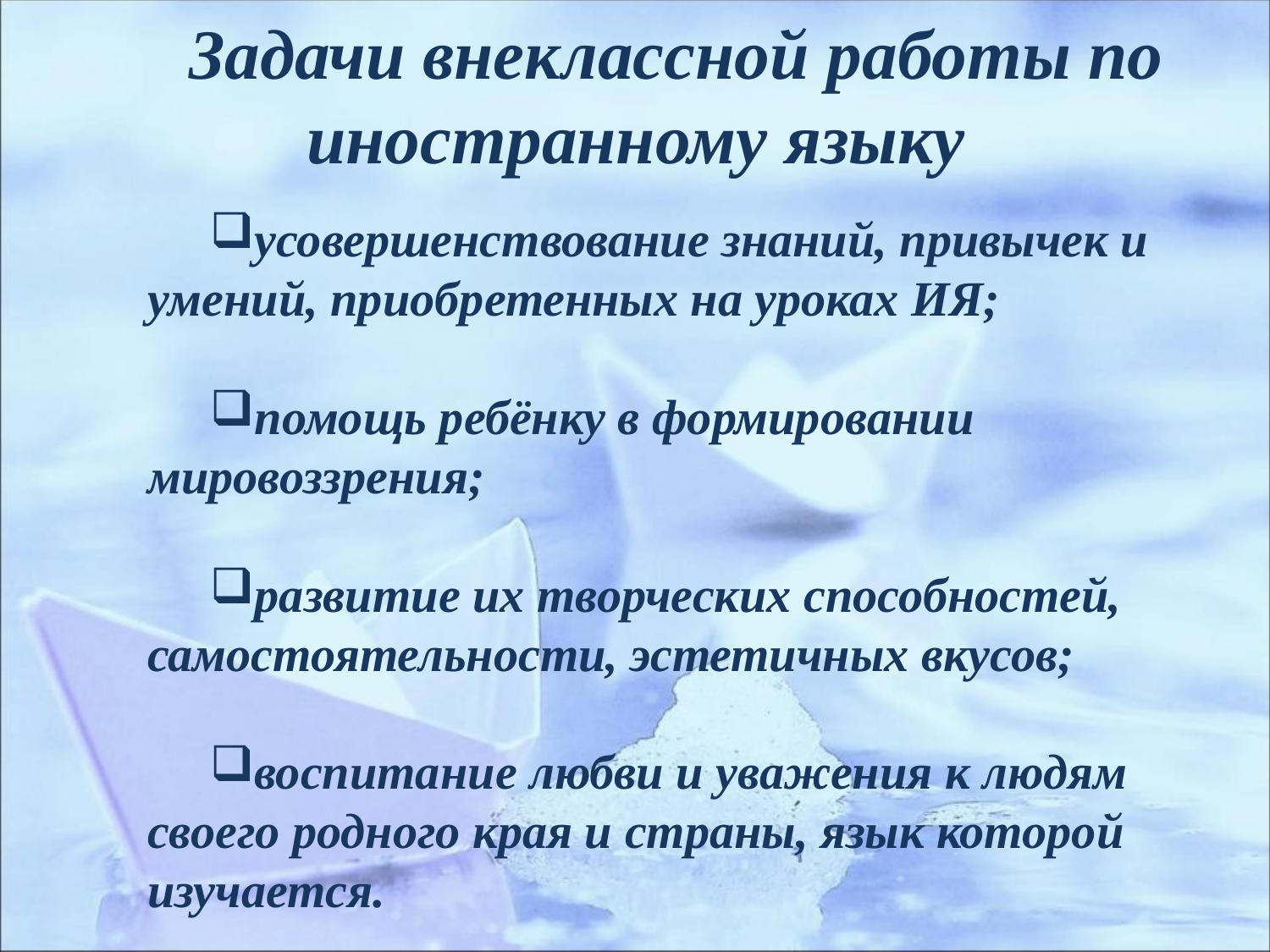

Задачи внеклассной работы по иностранному языку

усовершенствование знаний, привычек и умений, приобретенных на уроках ИЯ;

помощь ребёнку в формировании мировоззрения;

развитие их творческих способностей, самостоятельности, эстетичных вкусов;

воспитание любви и уважения к людям своего родного края и страны, язык которой изучается.